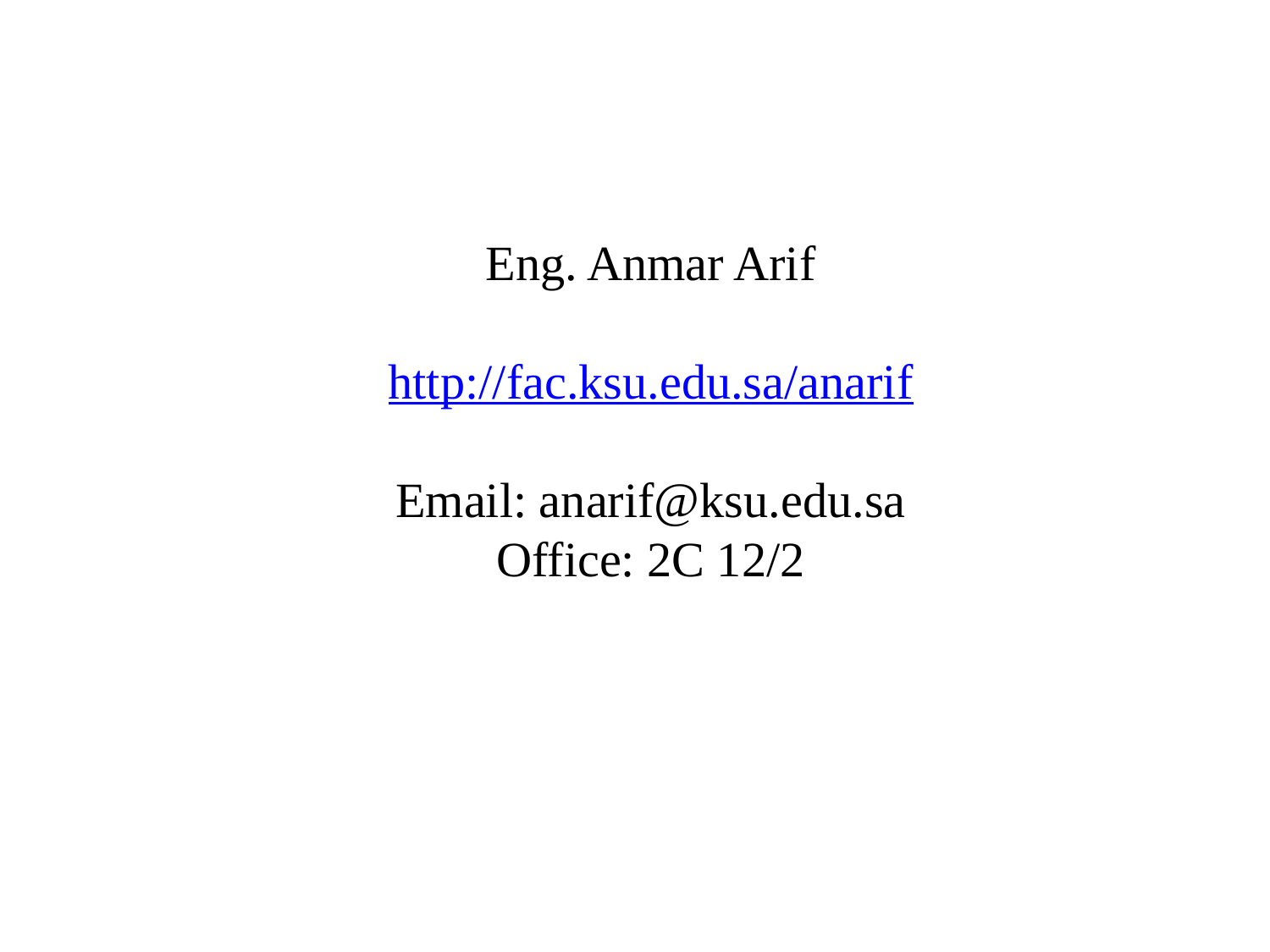

Eng. Anmar Arif

http://fac.ksu.edu.sa/anarif

Email: anarif@ksu.edu.sa
Office: 2C 12/2